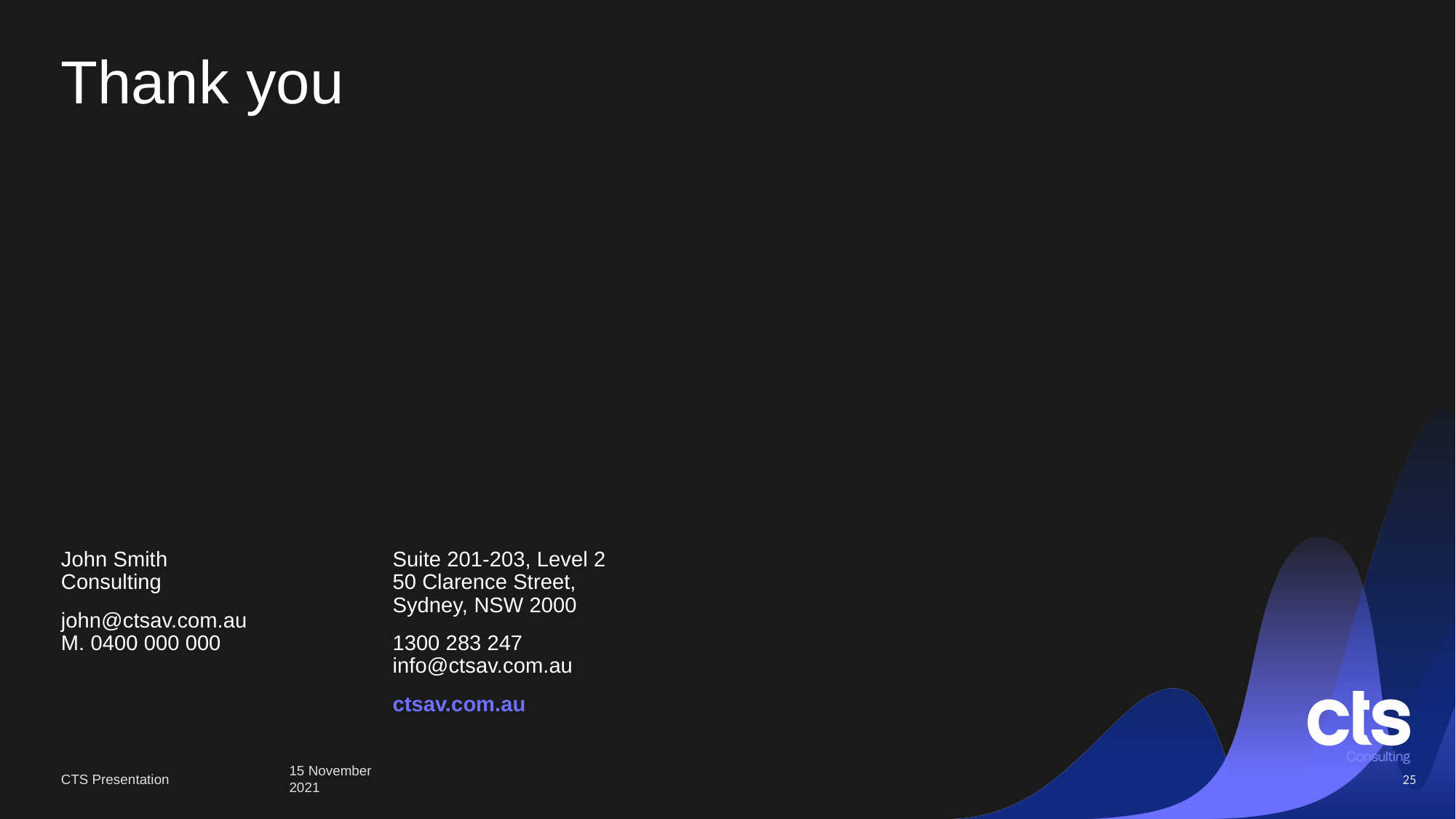

# Thank you
John Smith
Consulting
john@ctsav.com.au
M. 0400 000 000
Suite 201-203, Level 2
50 Clarence Street,
Sydney, NSW 2000
1300 283 247
info@ctsav.com.au
ctsav.com.au

CTS Presentation
15 November 2021
25